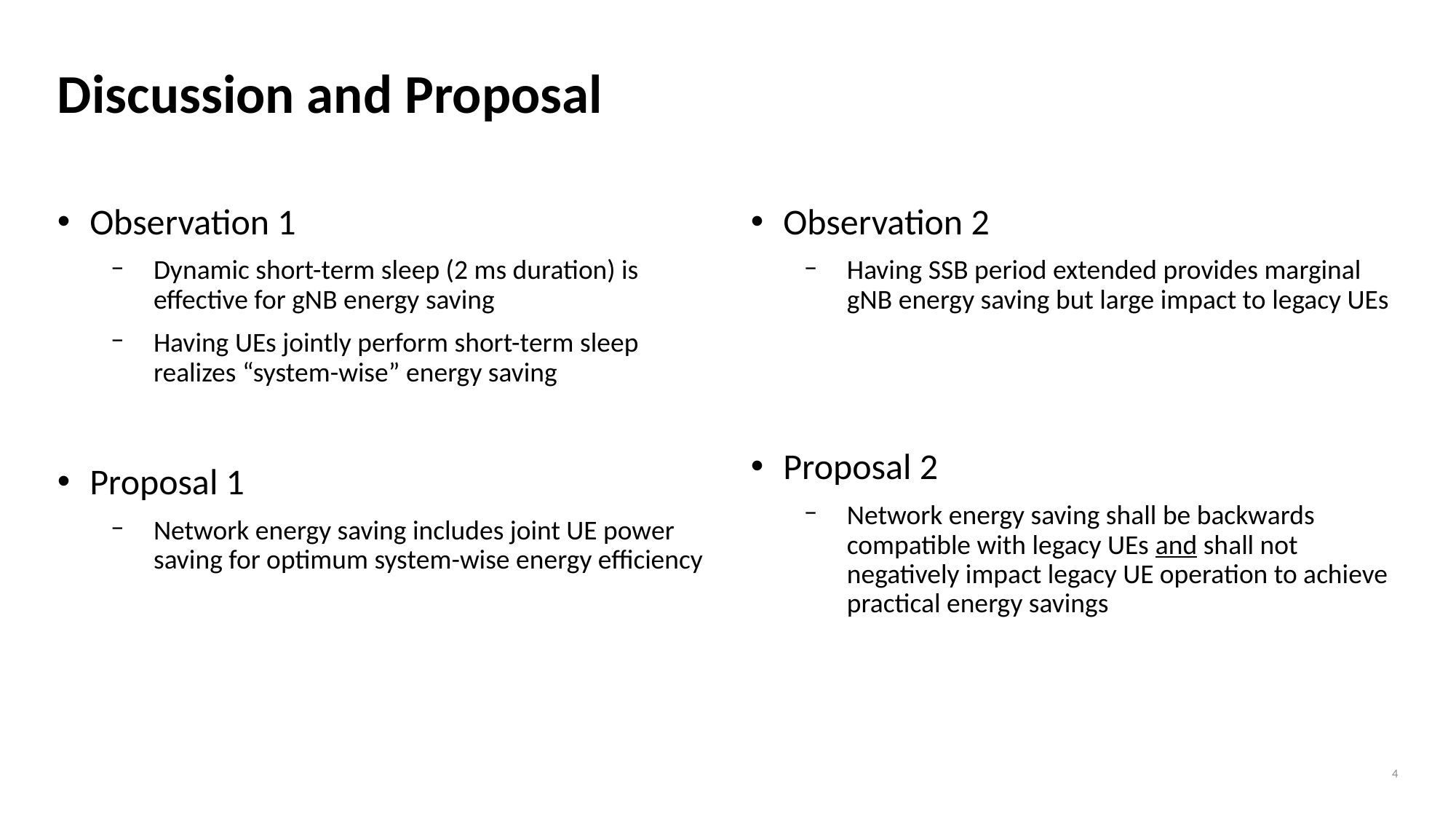

# Discussion and Proposal
Observation 2
Having SSB period extended provides marginal gNB energy saving but large impact to legacy UEs

Proposal 2
Network energy saving shall be backwards compatible with legacy UEs and shall not negatively impact legacy UE operation to achieve practical energy savings
Observation 1
Dynamic short-term sleep (2 ms duration) is effective for gNB energy saving
Having UEs jointly perform short-term sleep realizes “system-wise” energy saving

Proposal 1
Network energy saving includes joint UE power saving for optimum system-wise energy efficiency

4